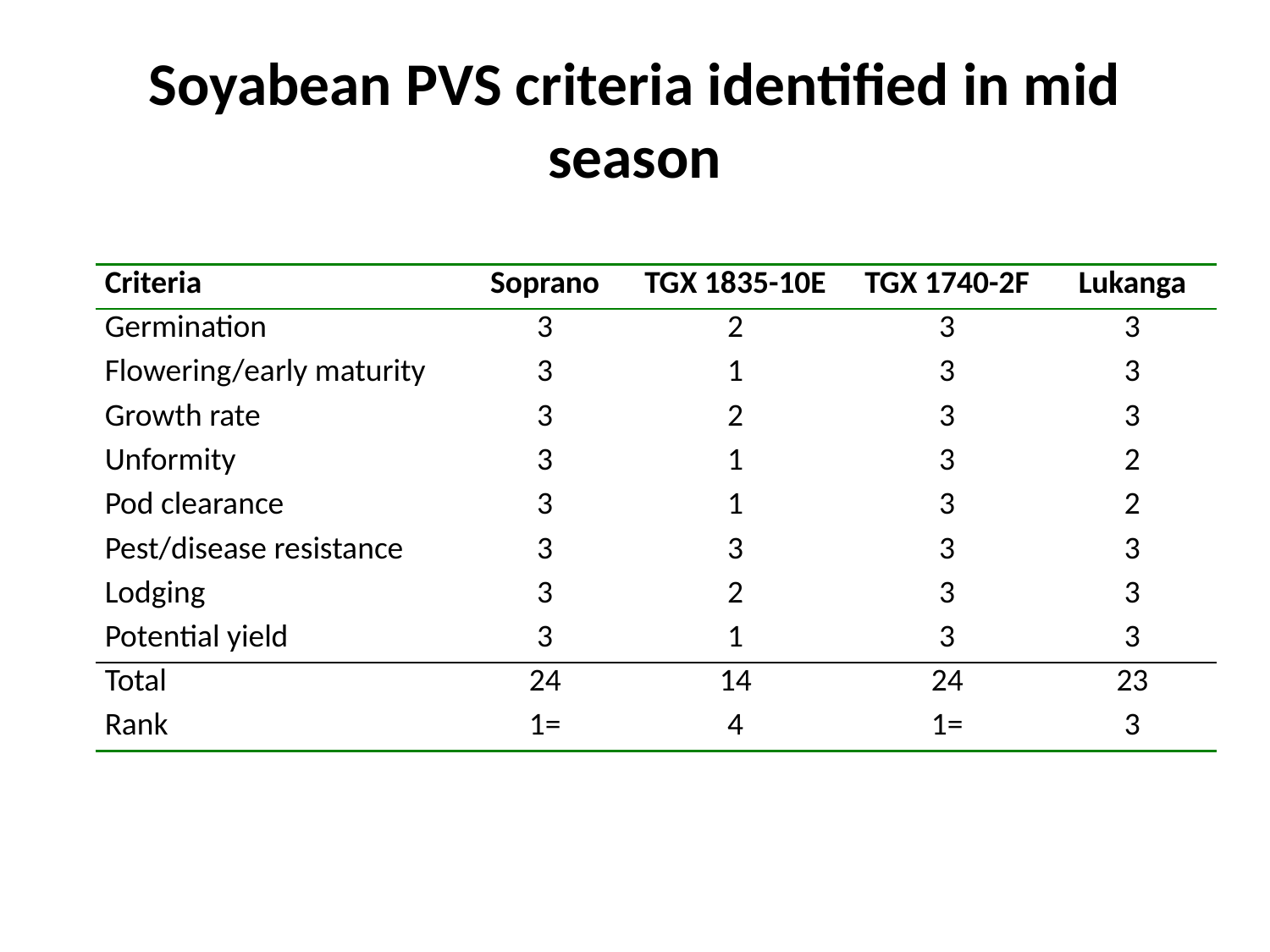

# Soyabean PVS criteria identified in mid season
| Criteria | Soprano | TGX 1835-10E | TGX 1740-2F | Lukanga |
| --- | --- | --- | --- | --- |
| Germination | 3 | 2 | 3 | 3 |
| Flowering/early maturity | 3 | 1 | 3 | 3 |
| Growth rate | 3 | 2 | 3 | 3 |
| Unformity | 3 | 1 | 3 | 2 |
| Pod clearance | 3 | 1 | 3 | 2 |
| Pest/disease resistance | 3 | 3 | 3 | 3 |
| Lodging | 3 | 2 | 3 | 3 |
| Potential yield | 3 | 1 | 3 | 3 |
| Total | 24 | 14 | 24 | 23 |
| Rank | 1= | 4 | 1= | 3 |